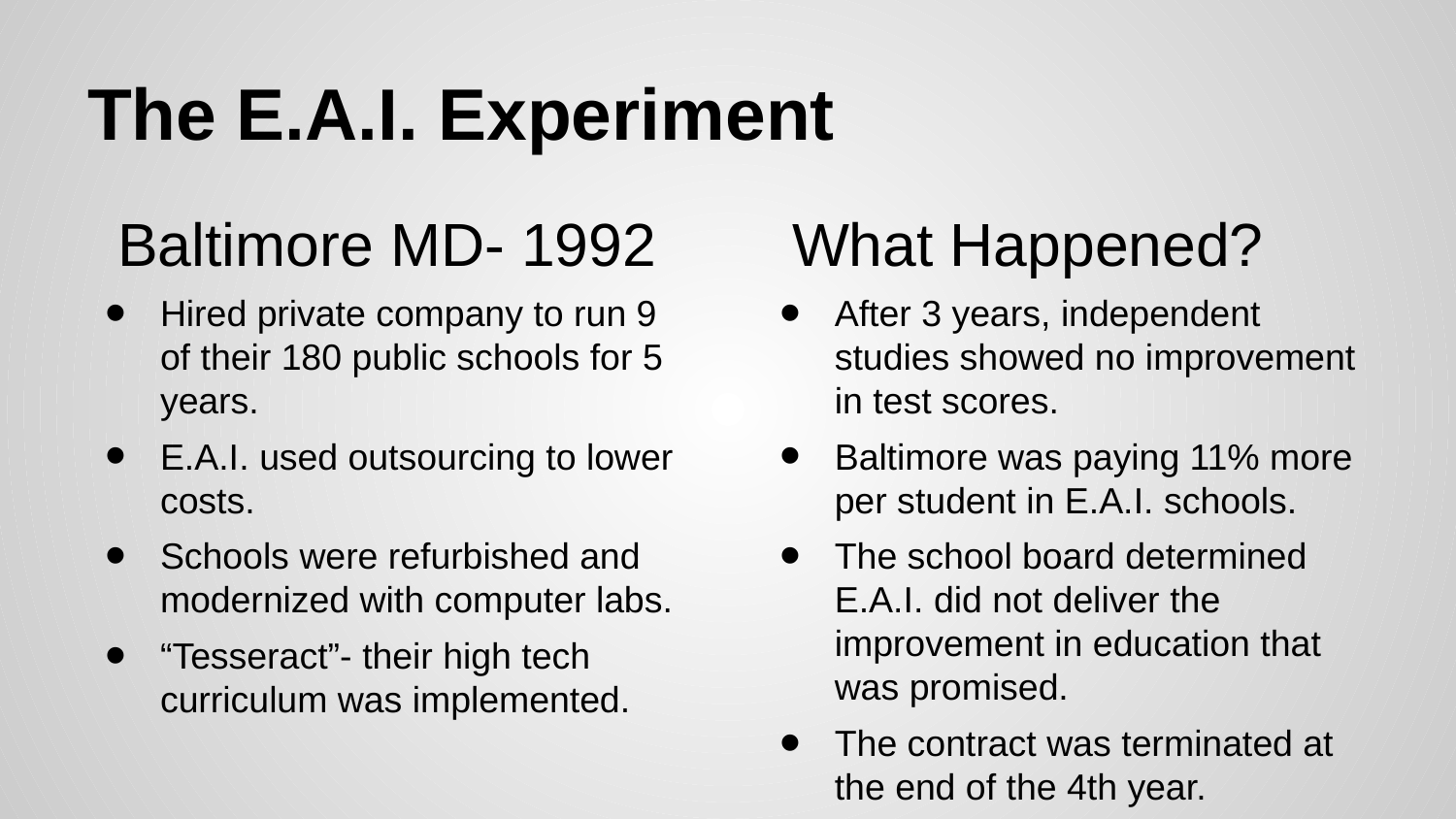

# The E.A.I. Experiment
Baltimore MD- 1992
Hired private company to run 9 of their 180 public schools for 5 years.
E.A.I. used outsourcing to lower costs.
Schools were refurbished and modernized with computer labs.
“Tesseract”- their high tech curriculum was implemented.
What Happened?
After 3 years, independent studies showed no improvement in test scores.
Baltimore was paying 11% more per student in E.A.I. schools.
The school board determined E.A.I. did not deliver the improvement in education that was promised.
The contract was terminated at the end of the 4th year.